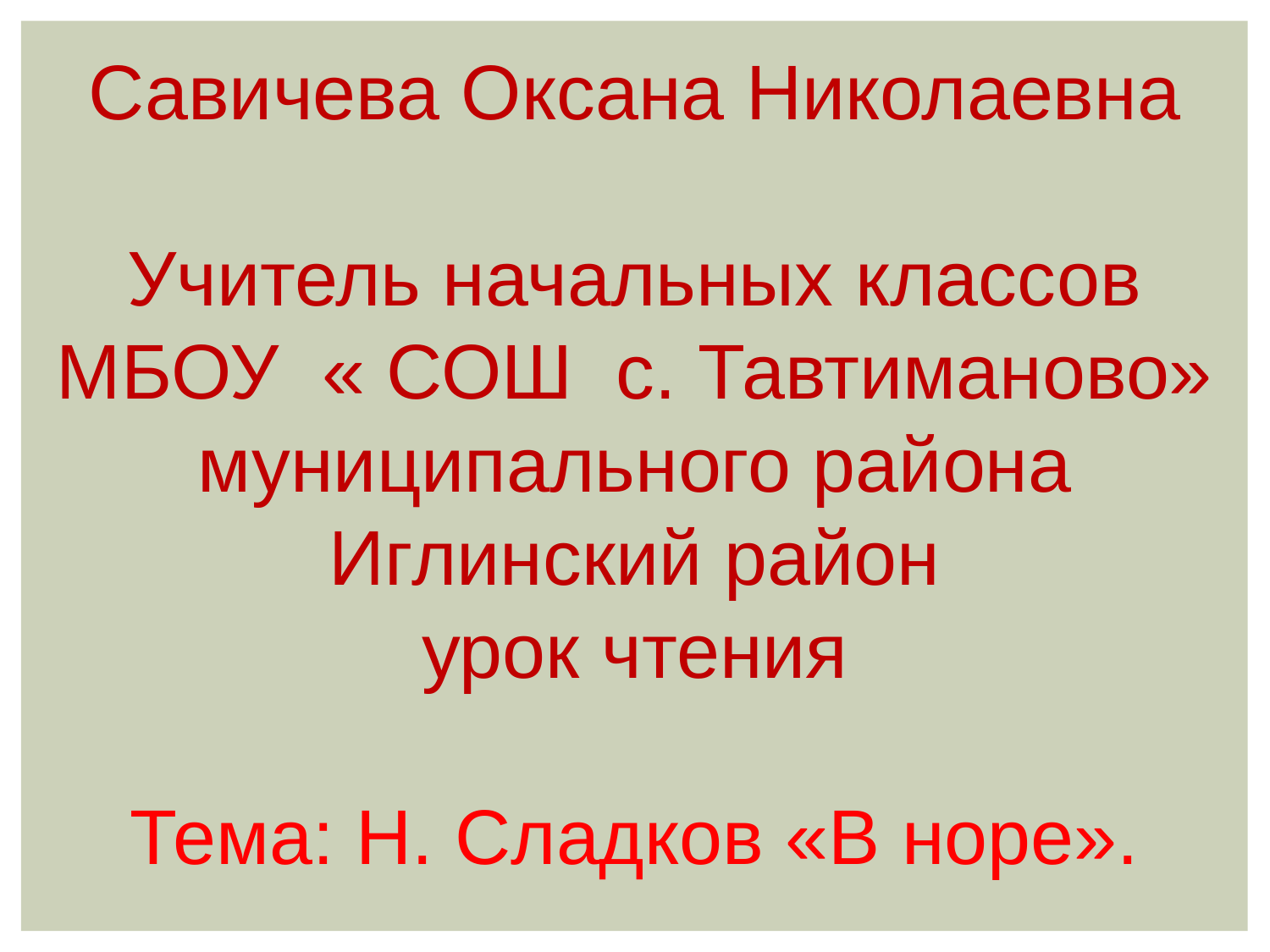

Савичева Оксана Николаевна

Учитель начальных классов
МБОУ  « СОШ  с. Тавтиманово» муниципального района Иглинский район
урок чтения

Тема: Н. Сладков «В норе».